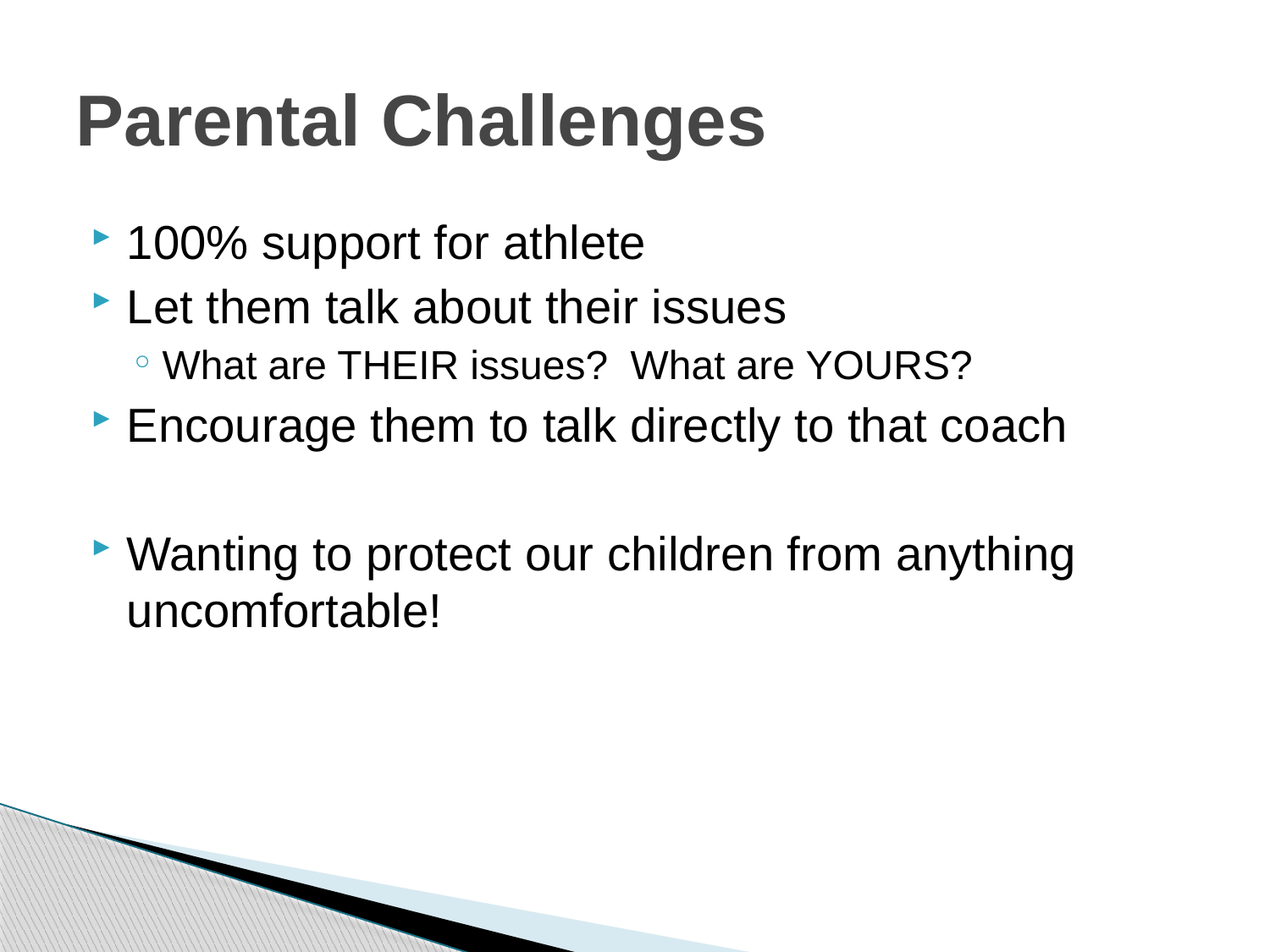

# Parental Challenges
100% support for athlete
Let them talk about their issues
What are THEIR issues?  What are YOURS?
Encourage them to talk directly to that coach

Wanting to protect our children from anything uncomfortable!